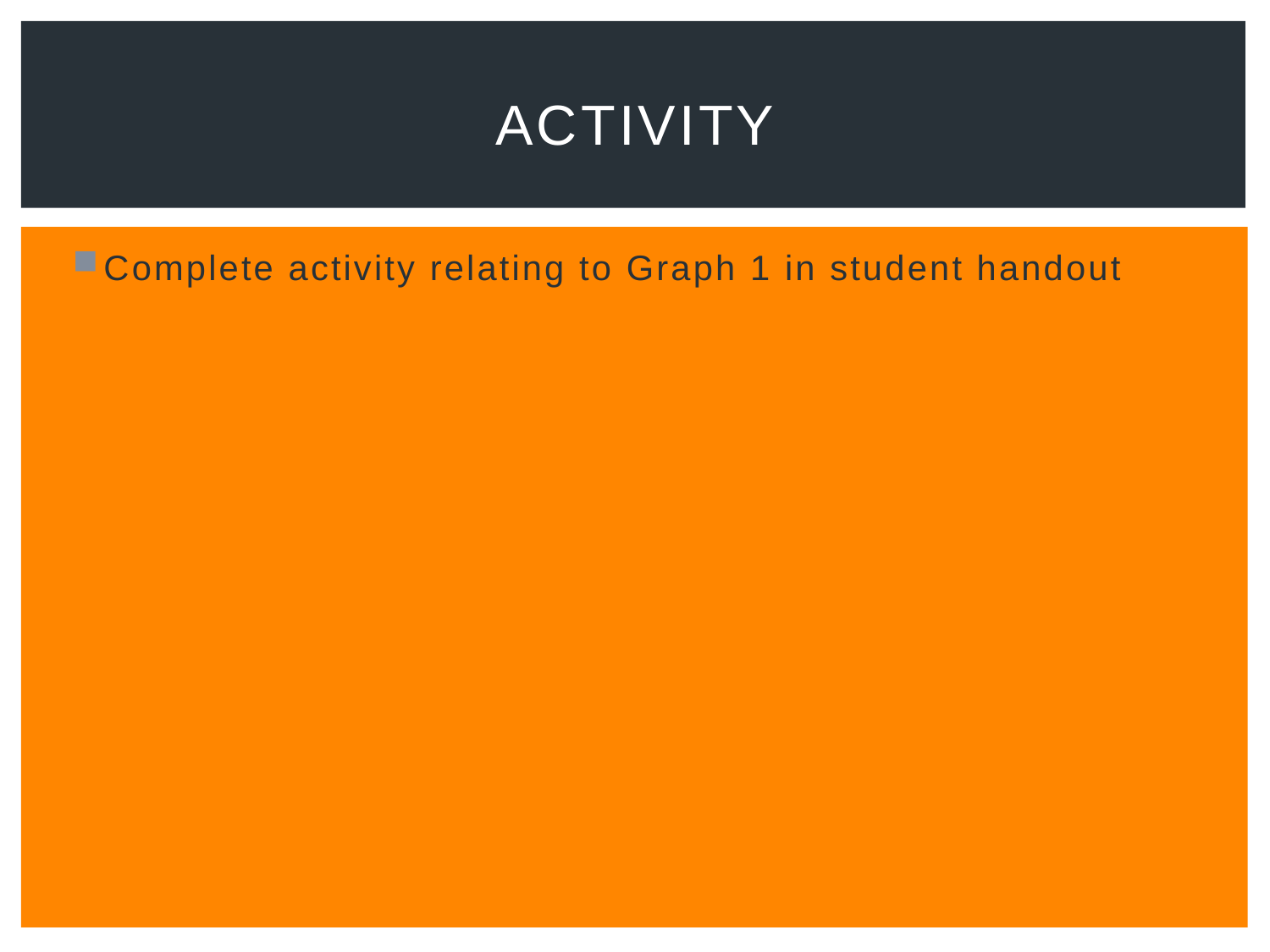

# Activity
Complete activity relating to Graph 1 in student handout